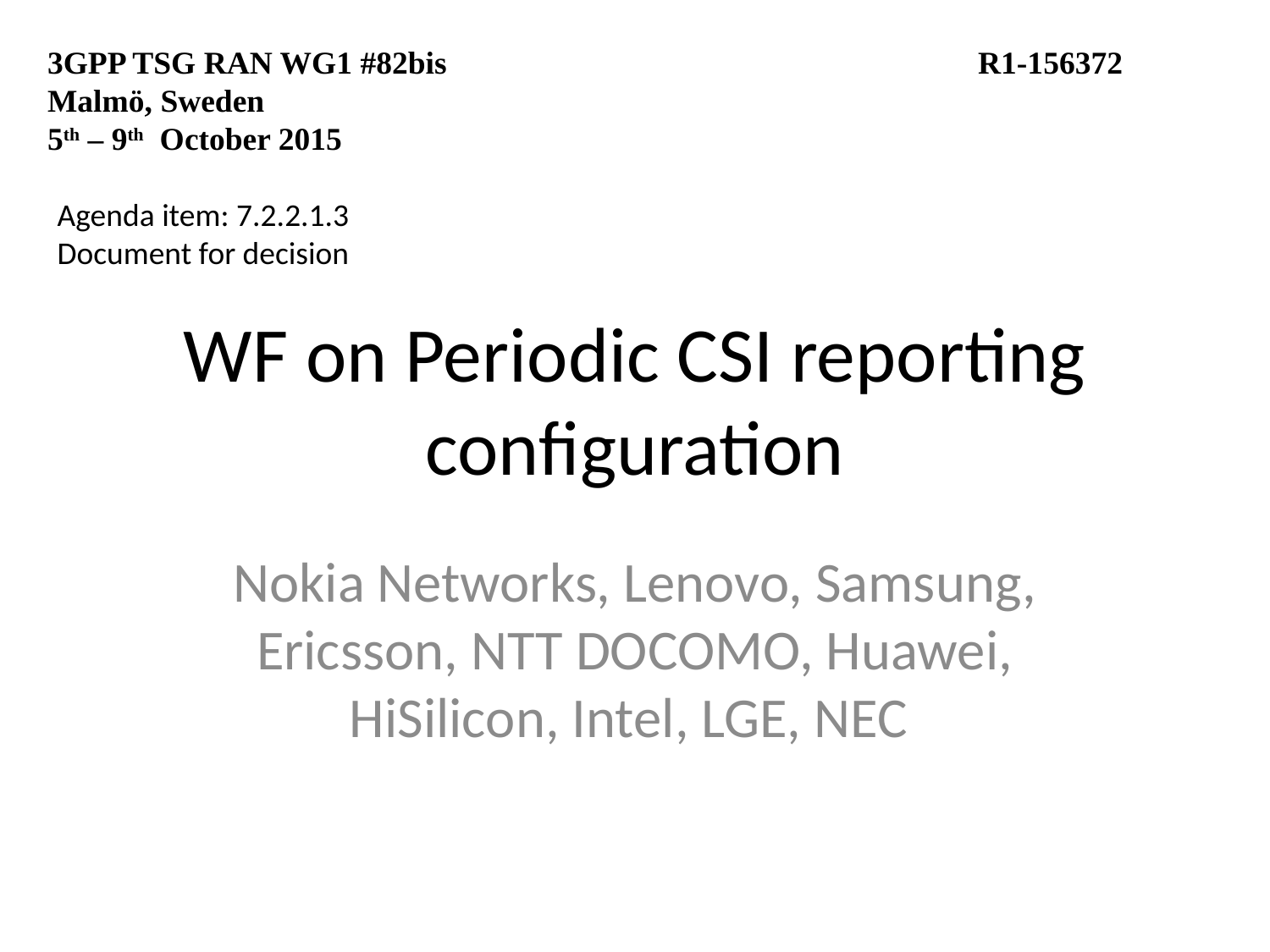

3GPP TSG RAN WG1 #82bis			                     R1-156372
Malmö, Sweden
5th – 9th  October 2015
Agenda item: 7.2.2.1.3
Document for decision
# WF on Periodic CSI reporting configuration
Nokia Networks, Lenovo, Samsung, Ericsson, NTT DOCOMO, Huawei, HiSilicon, Intel, LGE, NEC